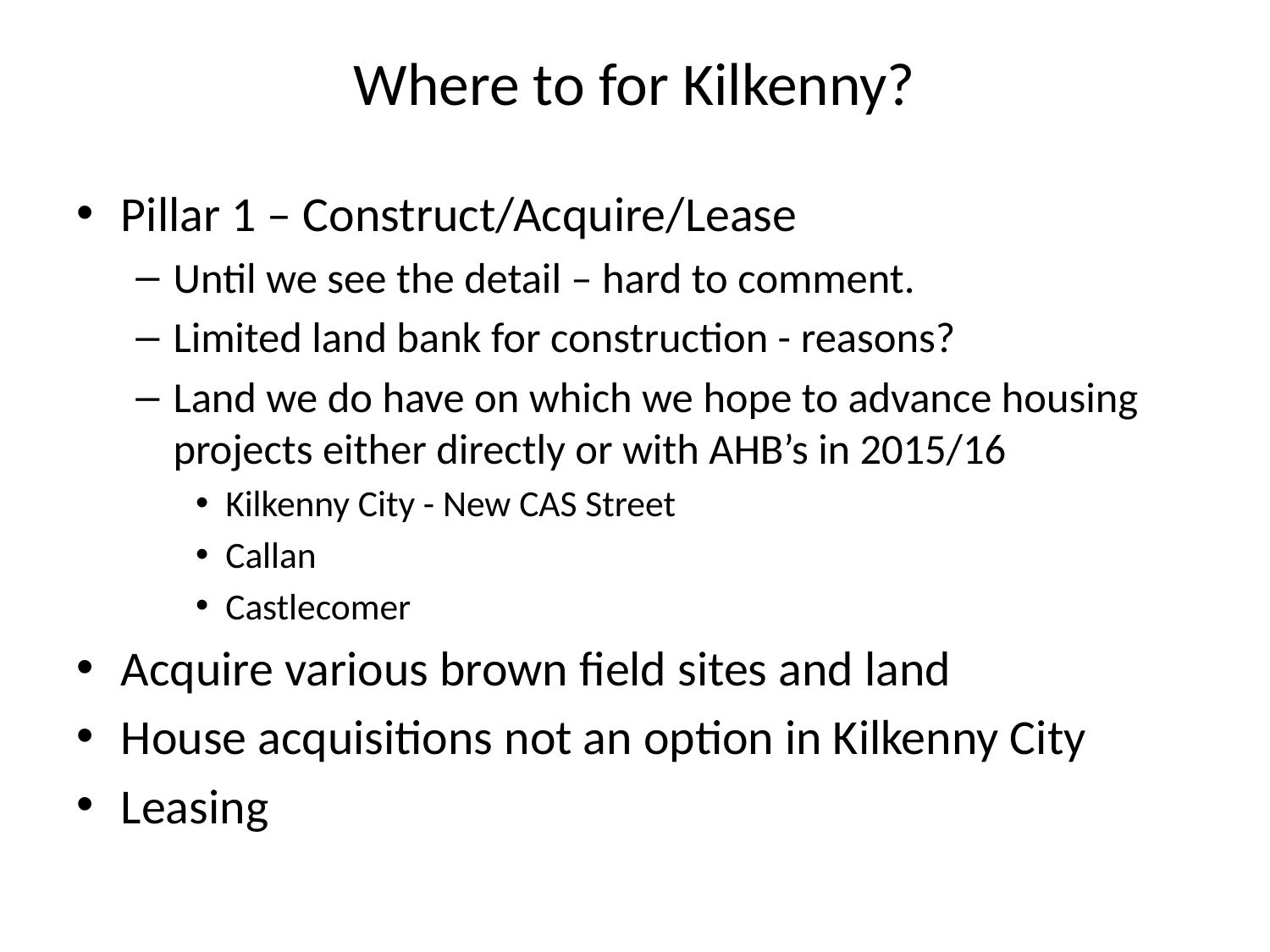

# Where to for Kilkenny?
Pillar 1 – Construct/Acquire/Lease
Until we see the detail – hard to comment.
Limited land bank for construction - reasons?
Land we do have on which we hope to advance housing projects either directly or with AHB’s in 2015/16
Kilkenny City - New CAS Street
Callan
Castlecomer
Acquire various brown field sites and land
House acquisitions not an option in Kilkenny City
Leasing